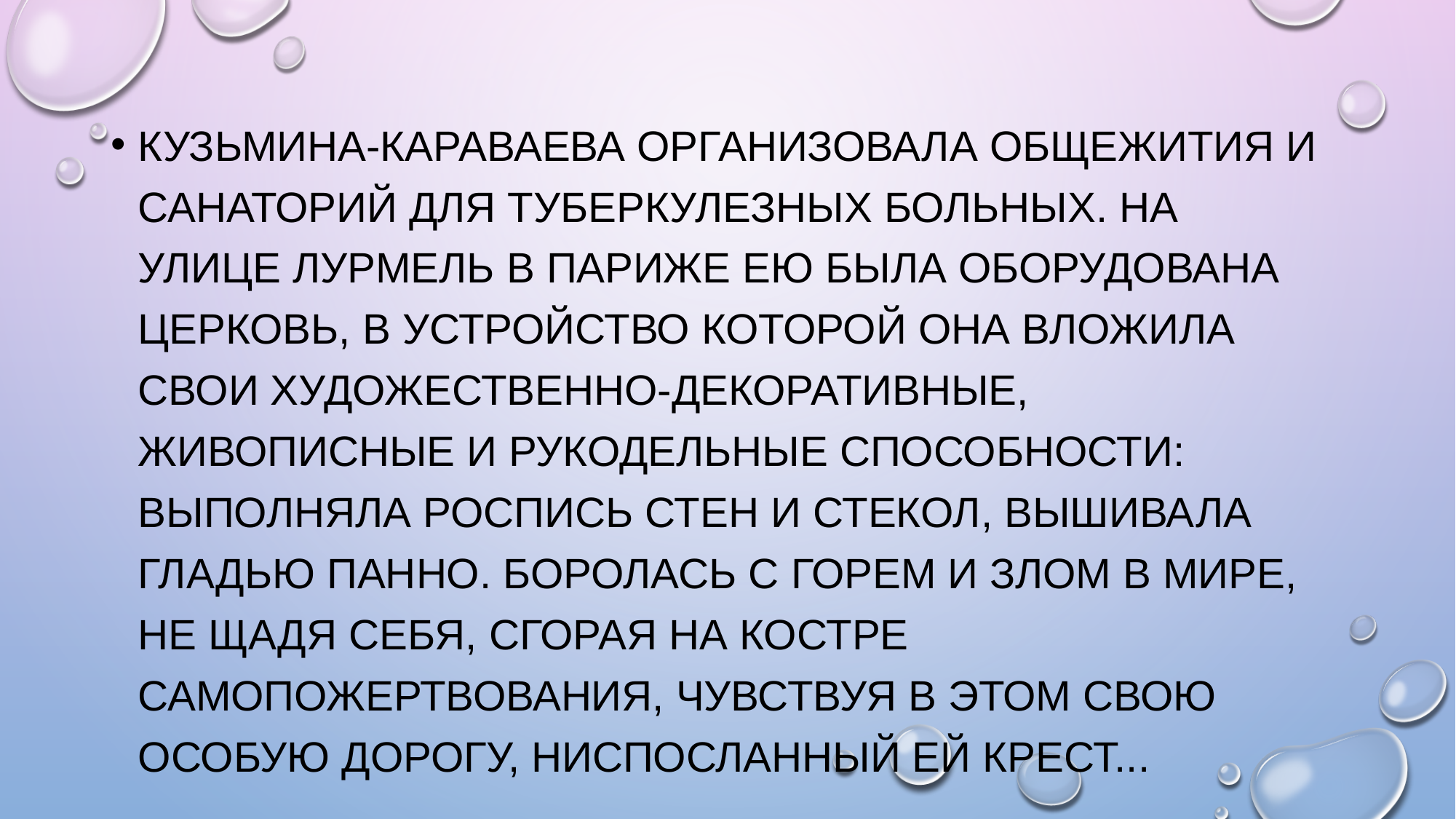

Кузьмина-Караваева организовала общежития и санаторий для туберкулезных больных. На улице Лурмель в Париже ею была оборудована церковь, в устройство которой она вложила свои художественно-декоративные, живописные и рукодельные способности: выполняла роспись стен и стекол, вышивала гладью панно. Боролась с горем и злом в мире, не щадя себя, сгорая на костре самопожертвования, чувствуя в этом свою особую дорогу, ниспосланный ей крест...